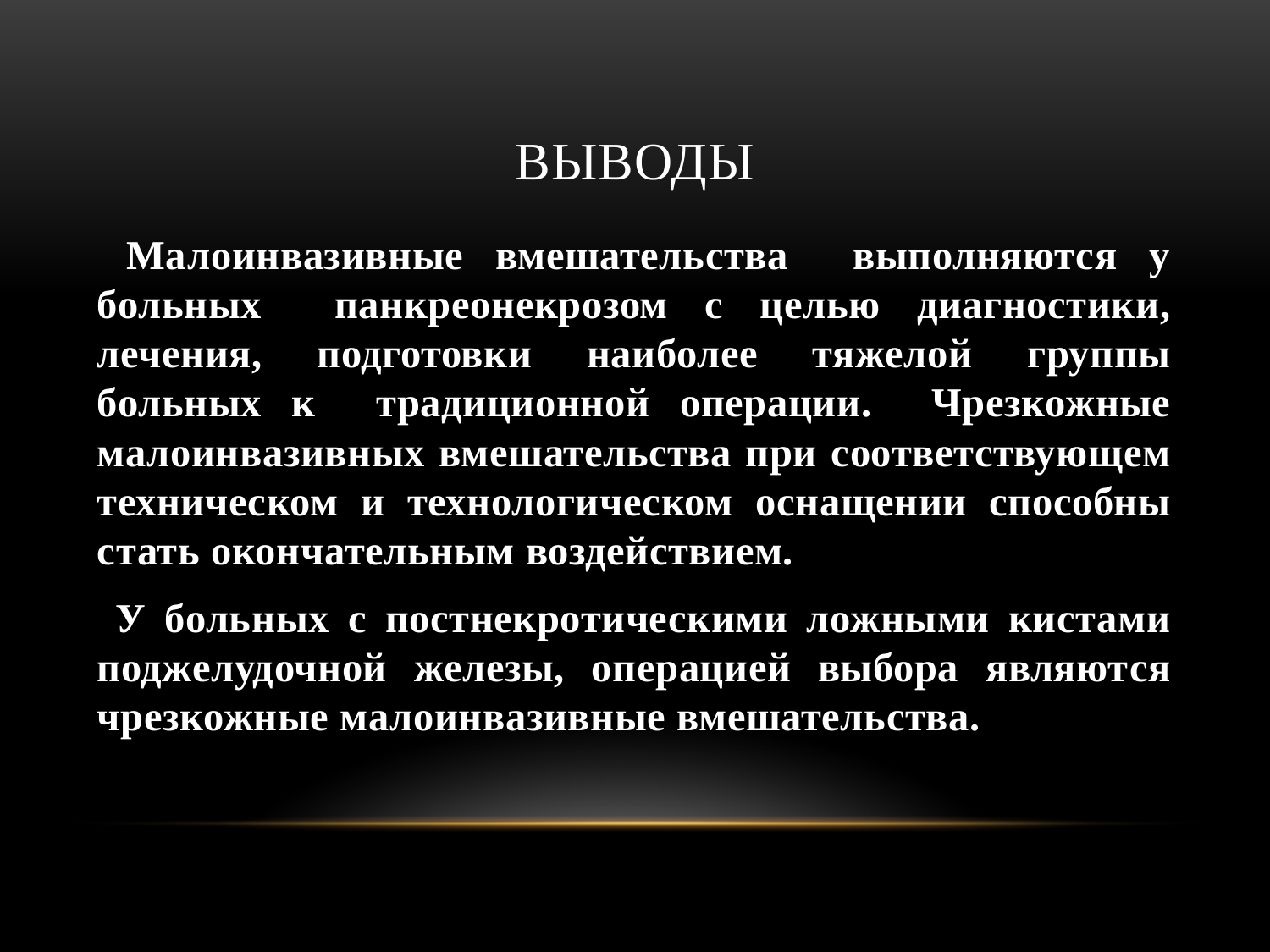

# Выводы
 Малоинвазивные вмешательства  выполняются у больных  панкреонекрозом с целью диагностики, лечения, подготовки наиболее тяжелой группы больных к  традиционной операции.  Чрезкожные малоинвазивных вмешательства при соответствующем техническом и технологическом оснащении способны стать окончательным воздействием.
 У больных с постнекротическими ложными кистами поджелудочной железы, операцией выбора являются чрезкожные малоинвазивные вмешательства.